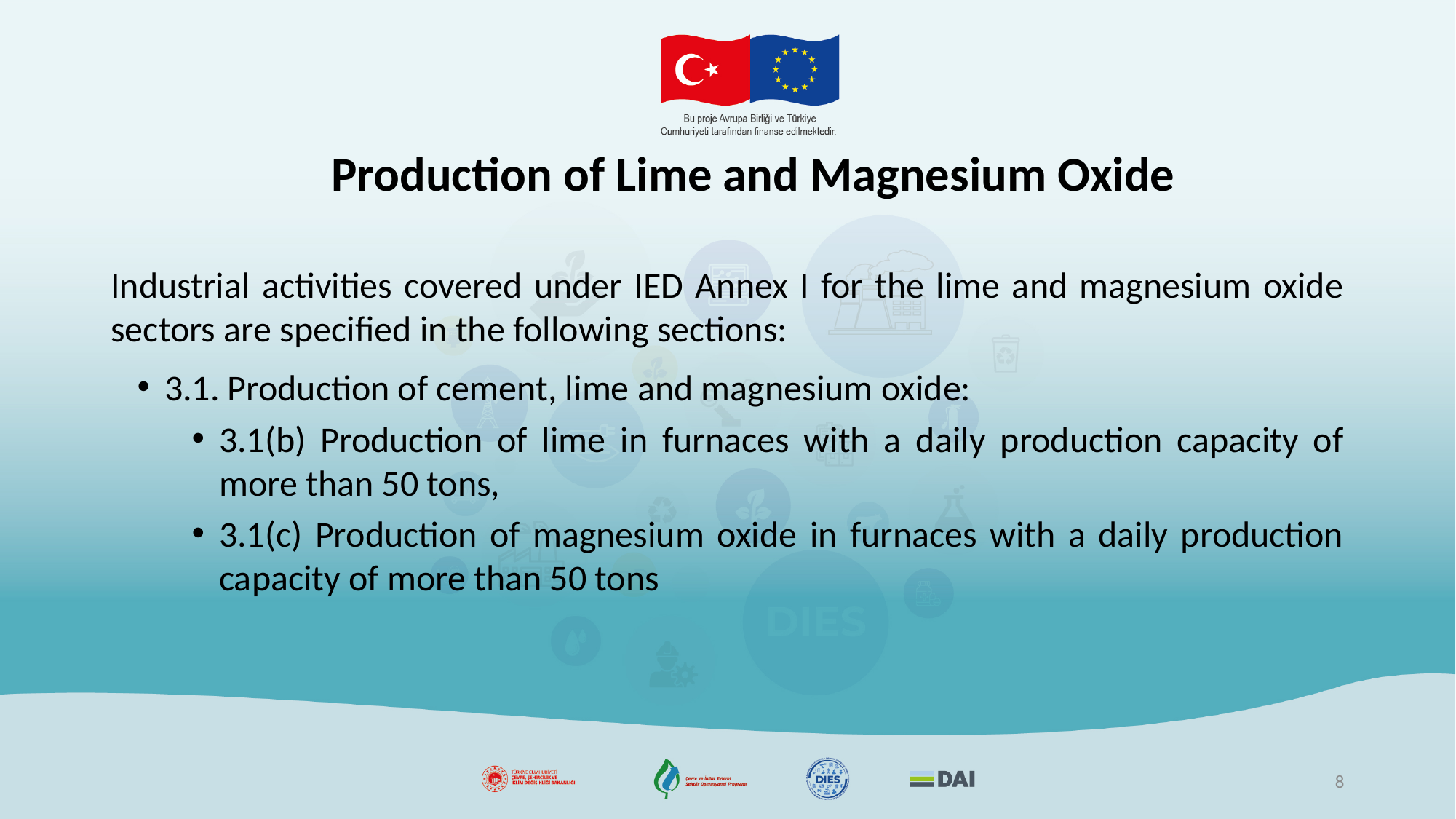

# Production of Lime and Magnesium Oxide
Industrial activities covered under IED Annex I for the lime and magnesium oxide sectors are specified in the following sections:
3.1. Production of cement, lime and magnesium oxide:
3.1(b) Production of lime in furnaces with a daily production capacity of more than 50 tons,
3.1(c) Production of magnesium oxide in furnaces with a daily production capacity of more than 50 tons

8